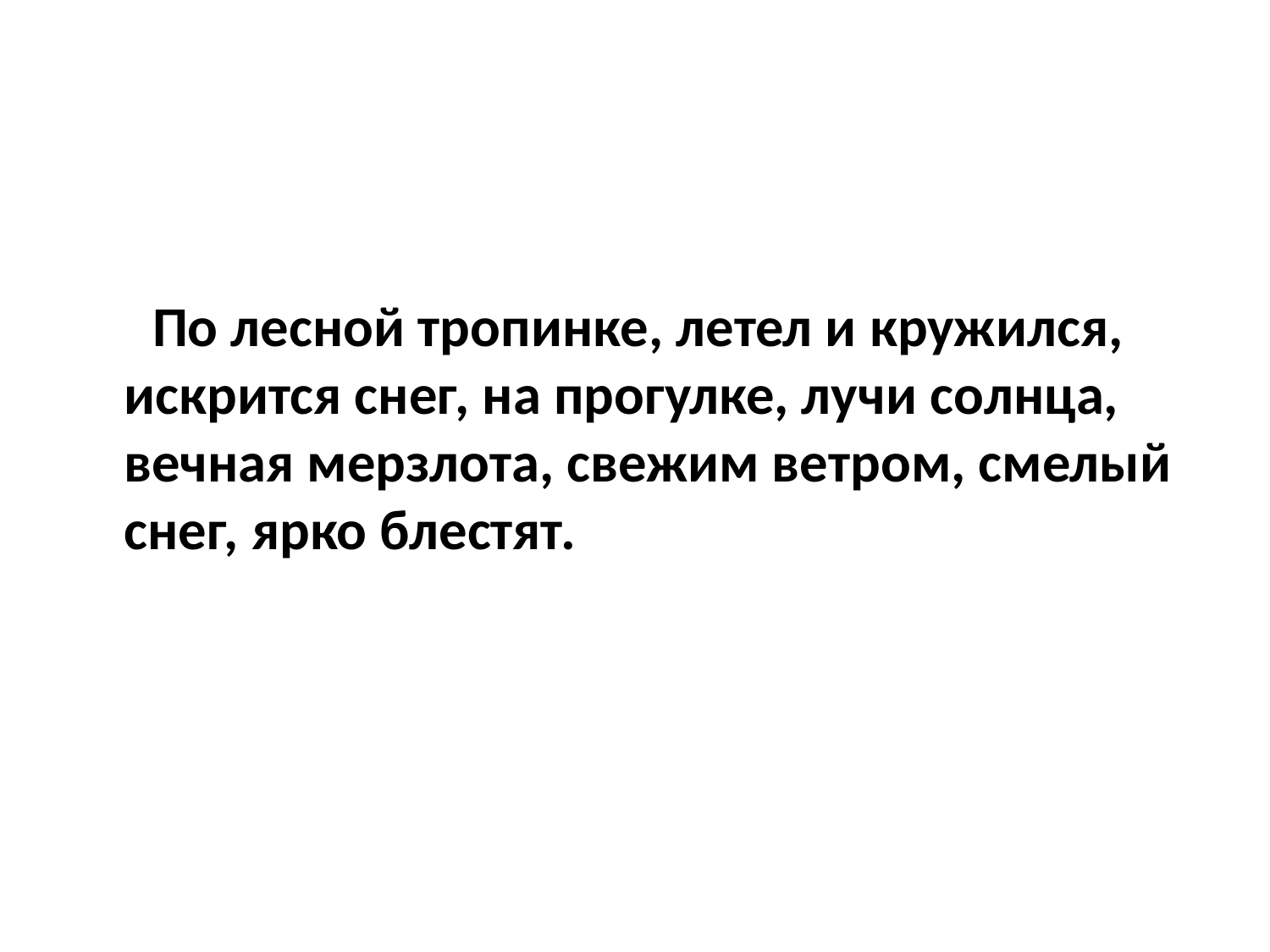

#

      По лесной тропинке, летел и кружился, искрится снег, на прогулке, лучи солнца, вечная мерзлота, свежим ветром, смелый снег, ярко блестят.